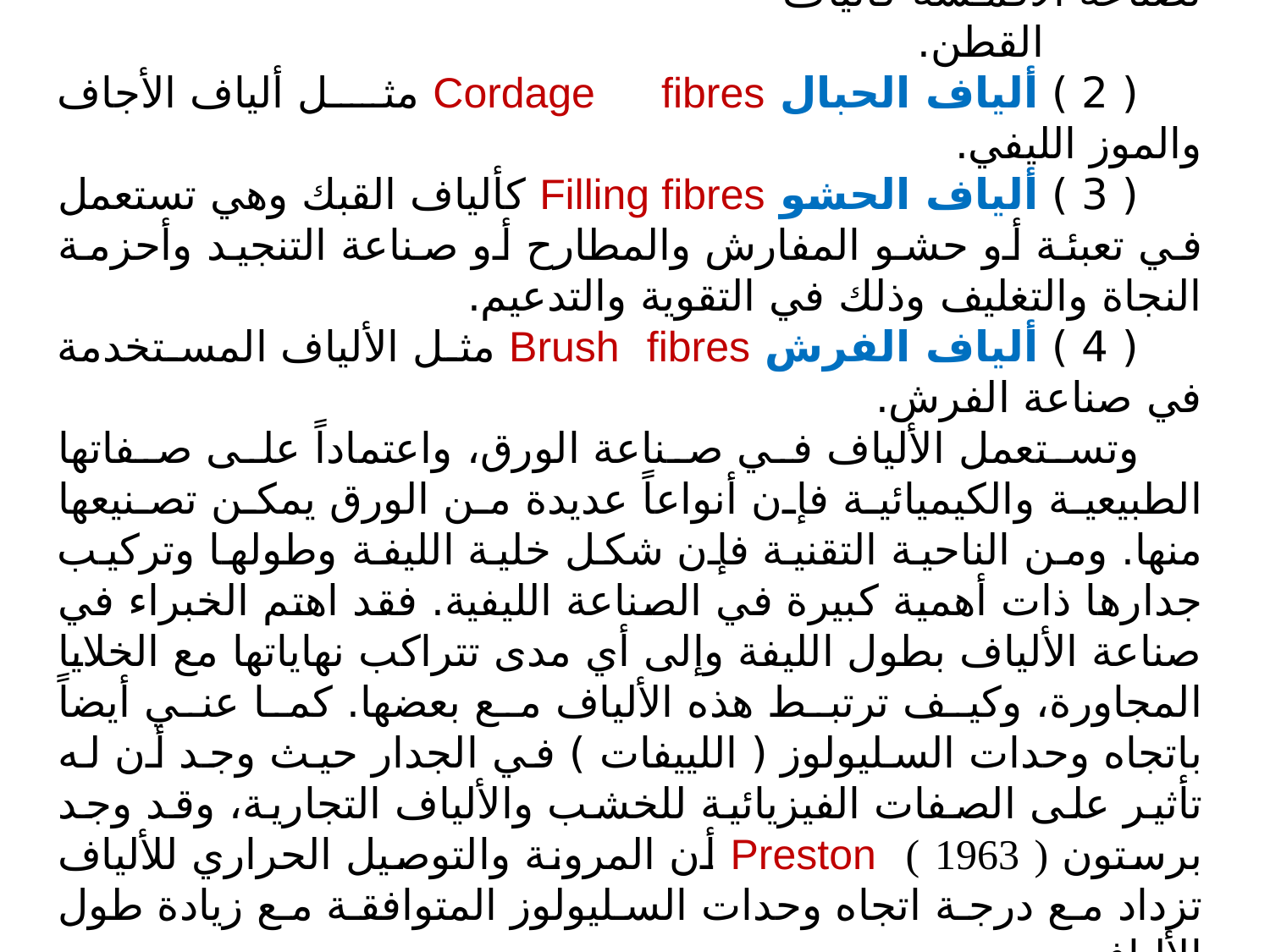

كما تقسم الألياف التجارية حسب استعمالاتها إلى:
( 1 ) ألياف نسيج Textile fibres وهي الألياف التي تستعمل لصناعة الأقمـشة كألياف
       القطن.
	( 2 ) ألياف الحبال Cordage fibres مثل ألياف الأجاف والموز الليفي.
( 3 ) ألياف الحشو Filling fibres كألياف القبك وهي تستعمل في تعبئة أو حشو المفارش والمطارح أو صناعة التنجيد وأحزمة النجاة والتغليف وذلك في التقوية والتدعيم.
( 4 ) ألياف الفرش Brush fibres مثل الألياف المستخدمة في صناعة الفرش.
وتستعمل الألياف في صناعة الورق، واعتماداً على صفاتها الطبيعية والكيميائية فإن أنواعاً عديدة من الورق يمكن تصنيعها منها. ومن الناحية التقنية فإن شكل خلية الليفة وطولها وتركيب جدارها ذات أهمية كبيرة في الصناعة الليفية. فقد اهتم الخبراء في صناعة الألياف بطول الليفة وإلى أي مدى تتراكب نهاياتها مع الخلايا المجاورة، وكيف ترتبط هذه الألياف مع بعضها. كما عني أيضاً باتجاه وحدات السليولوز ( اللييفات ) في الجدار حيث وجد أن له تأثير على الصفات الفيزيائية للخشب والألياف التجارية، وقد وجد برستون Preston  ( 1963 ) أن المرونة والتوصيل الحراري للألياف تزداد مع درجة اتجاه وحدات السليولوز المتوافقة مع زيادة طول الألياف.
وتقسم الألياف التجارية حسب المتانة وقوة الشد وطول الحزم الليفية، وكذلك حسب النعومة والتجانس والمرونة إلى أربعة أصناف ( فان Fahn, 1982 ) كما في الجدول التالي: